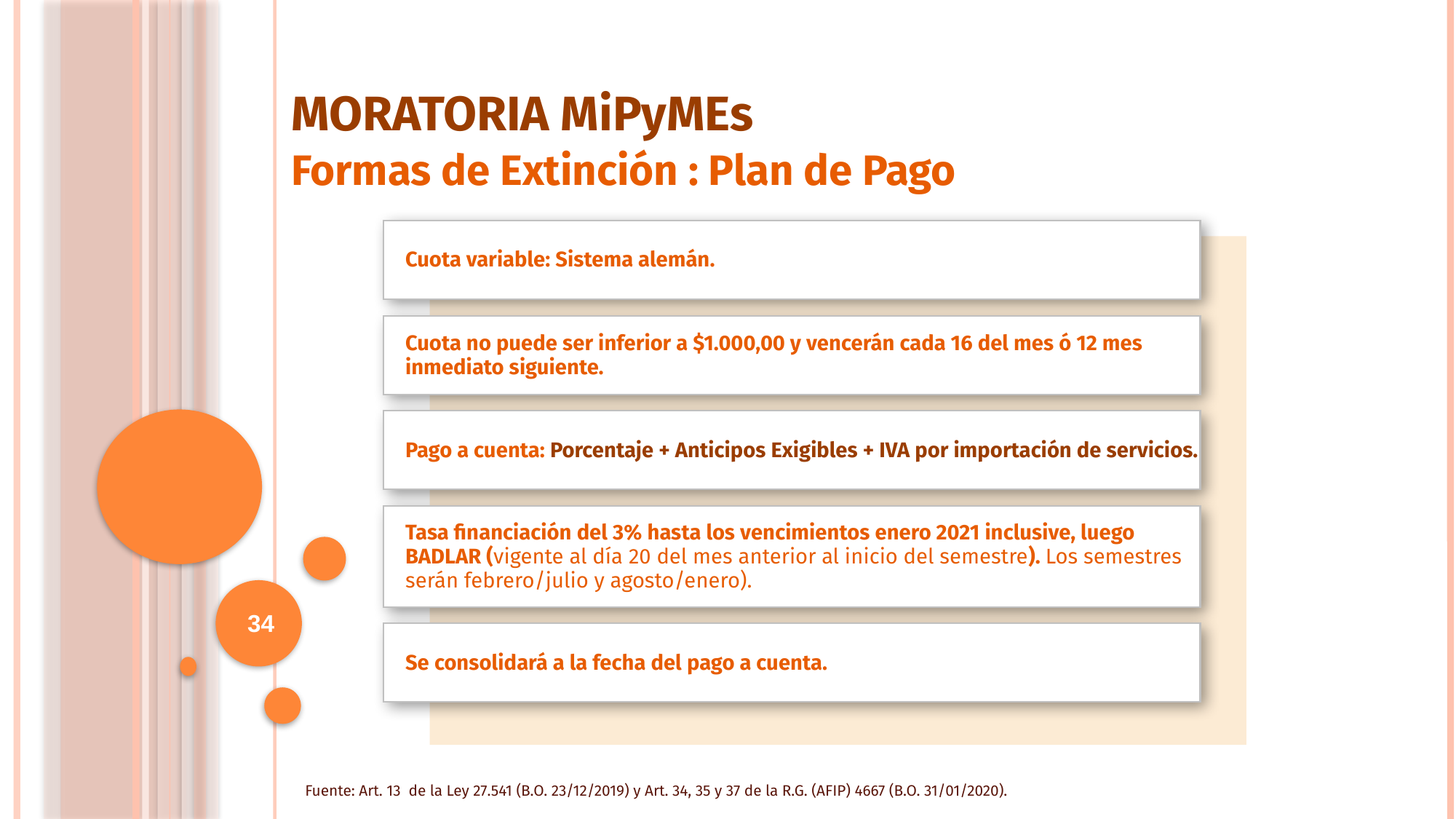

MORATORIA MiPyMEs
Formas de Extinción : Plan de Pago
Cuota variable: Sistema alemán.

Cuota no puede ser inferior a $1.000,00 y vencerán cada 16 del mes ó 12 mes inmediato siguiente.
Pago a cuenta: Porcentaje + Anticipos Exigibles + IVA por importación de servicios.
Tasa financiación del 3% hasta los vencimientos enero 2021 inclusive, luego BADLAR (vigente al día 20 del mes anterior al inicio del semestre). Los semestres serán febrero/julio y agosto/enero).
34
Se consolidará a la fecha del pago a cuenta.
Fuente: Art. 13  de la Ley 27.541 (B.O. 23/12/2019) y Art. 34, 35 y 37 de la R.G. (AFIP) 4667 (B.O. 31/01/2020).